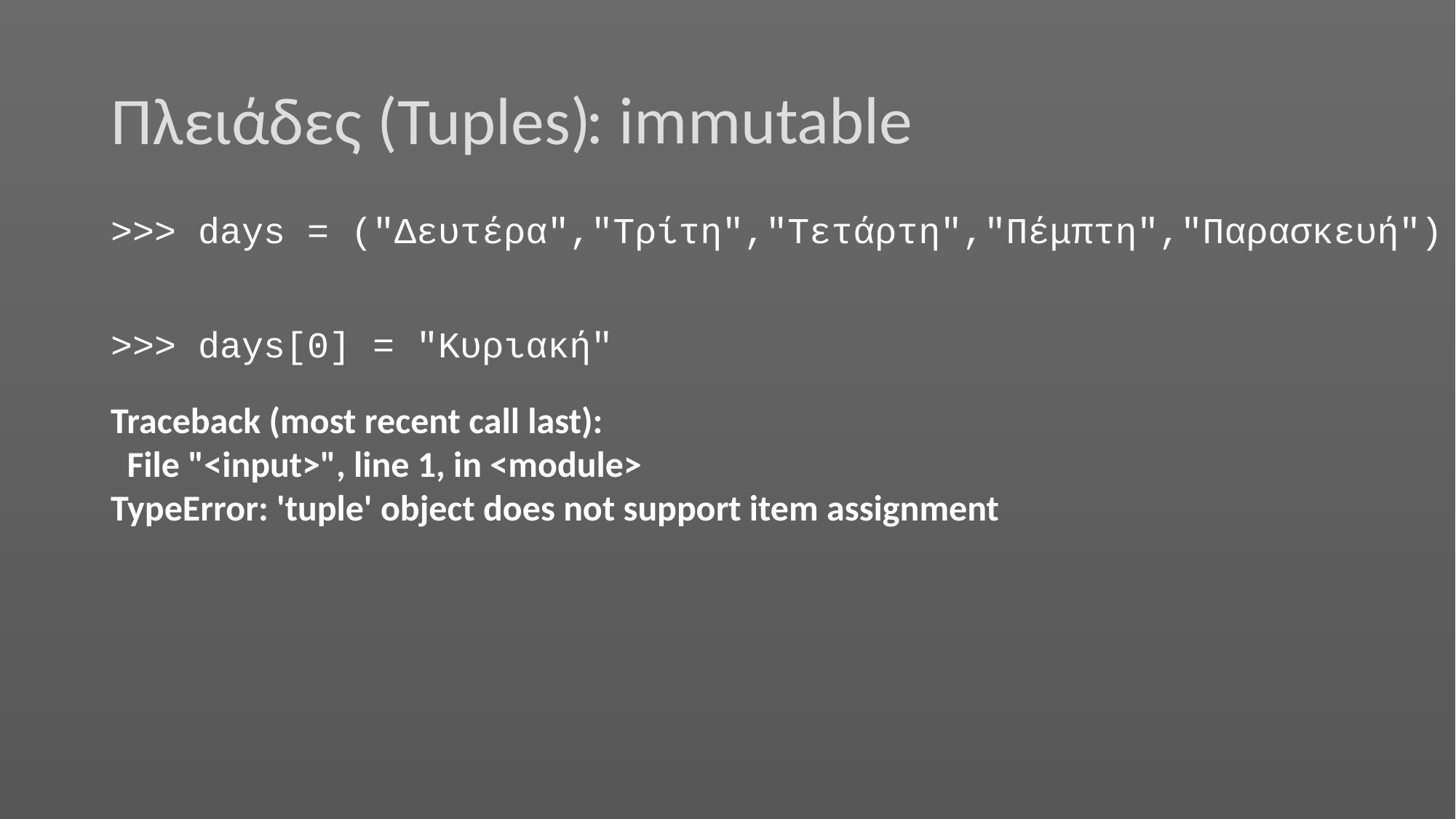

# Πλειάδες (Tuples)
: immutable
>>> days = ("Δευτέρα","Τρίτη","Τετάρτη","Πέμπτη","Παρασκευή")
>>> days[0] = "Κυριακή"
Traceback (most recent call last):
  File "<input>", line 1, in <module>
TypeError: 'tuple' object does not support item assignment